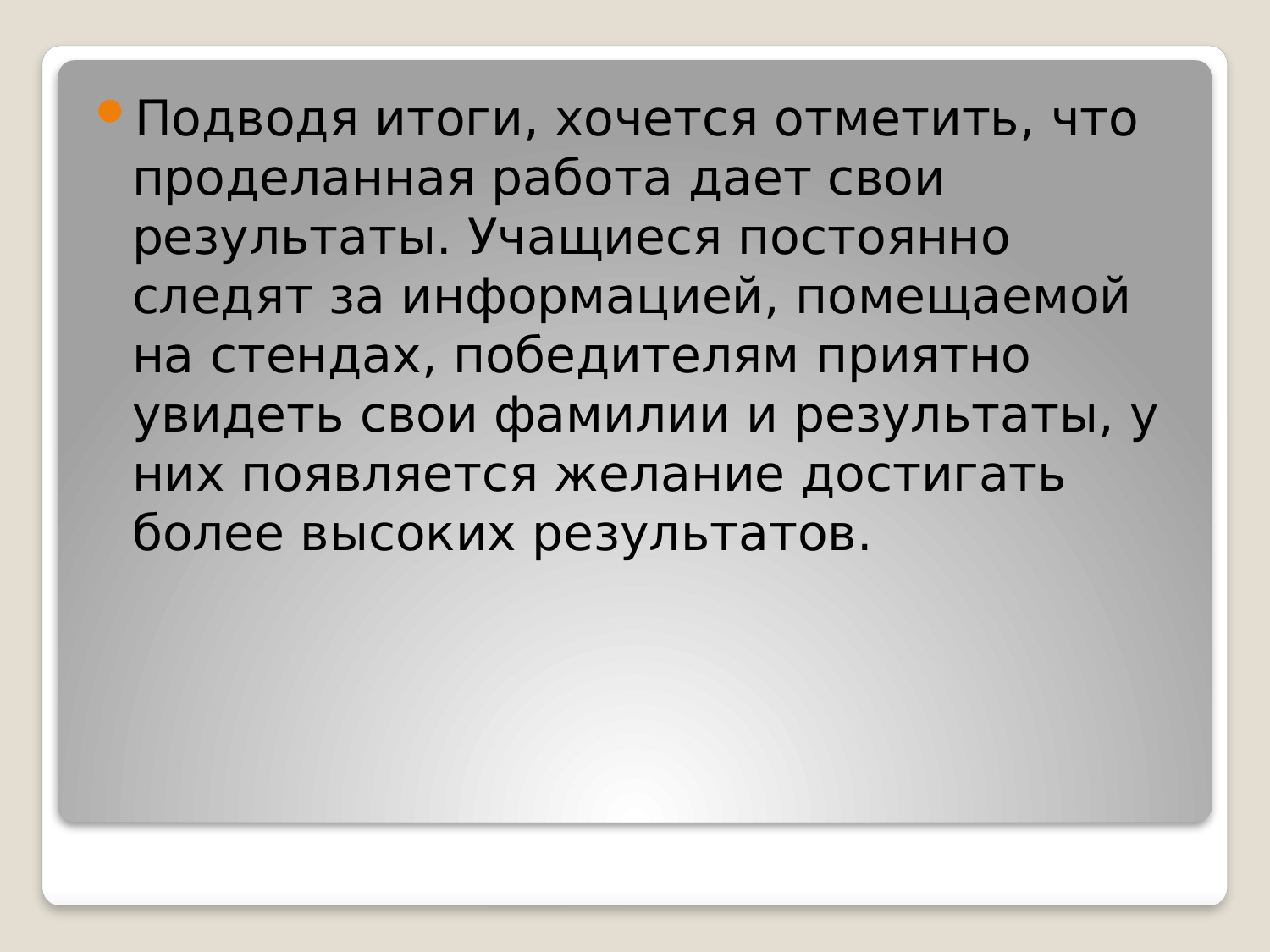

Подводя итоги, хочется отметить, что проделанная работа дает свои результаты. Учащиеся постоянно следят за информацией, помещаемой на стендах, победителям приятно увидеть свои фамилии и результаты, у них появляется желание достигать более высоких результатов.
#